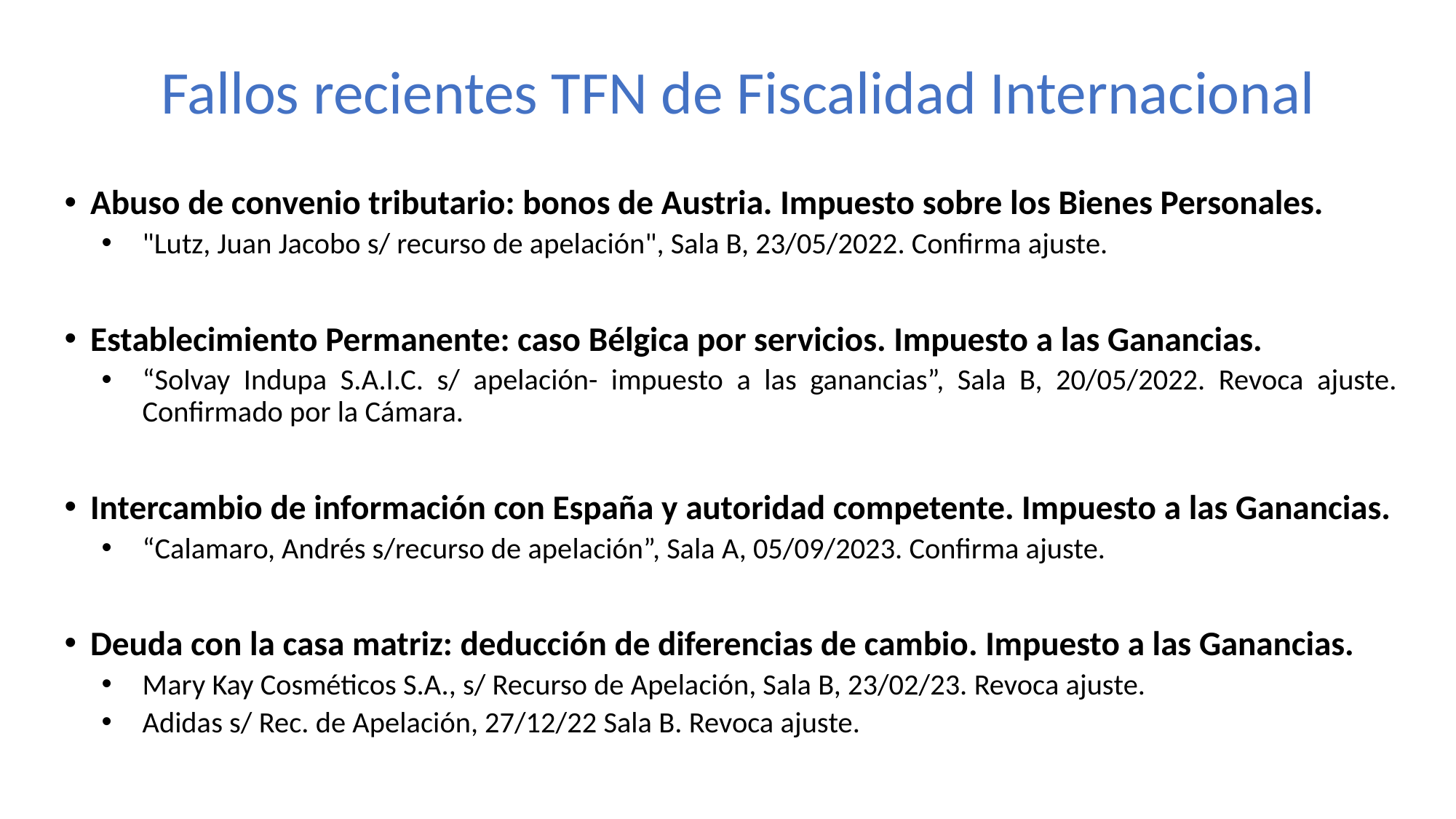

# Fallos recientes TFN de Fiscalidad Internacional
Abuso de convenio tributario: bonos de Austria. Impuesto sobre los Bienes Personales.
"Lutz, Juan Jacobo s/ recurso de apelación", Sala B, 23/05/2022. Confirma ajuste.

Establecimiento Permanente: caso Bélgica por servicios. Impuesto a las Ganancias.
“Solvay Indupa S.A.I.C. s/ apelación- impuesto a las ganancias”, Sala B, 20/05/2022. Revoca ajuste. Confirmado por la Cámara.

Intercambio de información con España y autoridad competente. Impuesto a las Ganancias.
“Calamaro, Andrés s/recurso de apelación”, Sala A, 05/09/2023. Confirma ajuste.

Deuda con la casa matriz: deducción de diferencias de cambio. Impuesto a las Ganancias.
Mary Kay Cosméticos S.A., s/ Recurso de Apelación, Sala B, 23/02/23. Revoca ajuste.
Adidas s/ Rec. de Apelación, 27/12/22 Sala B. Revoca ajuste.